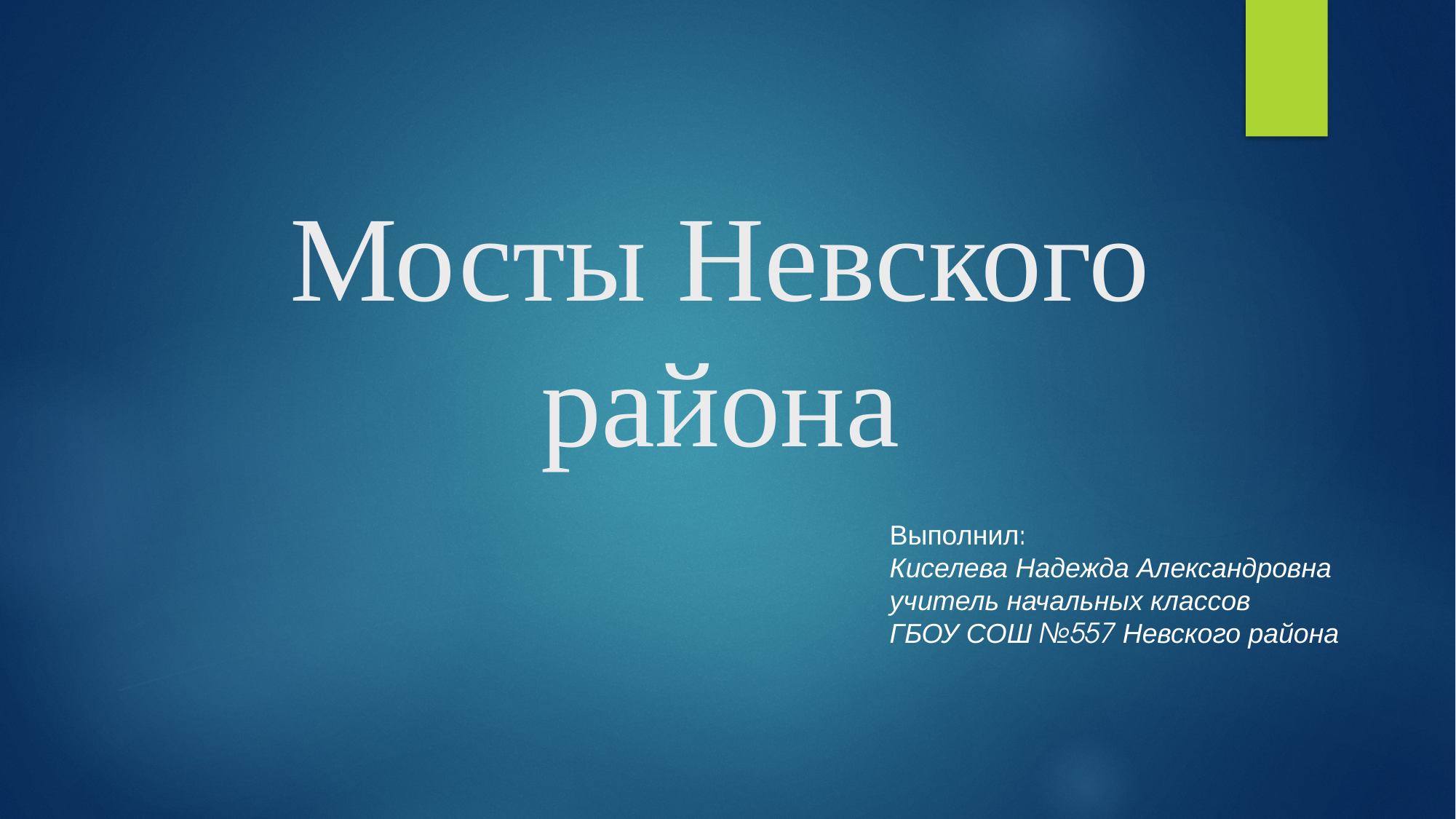

# Мосты Невского района
Выполнил:
Киселева Надежда Александровна
учитель начальных классов
ГБОУ СОШ №557 Невского района